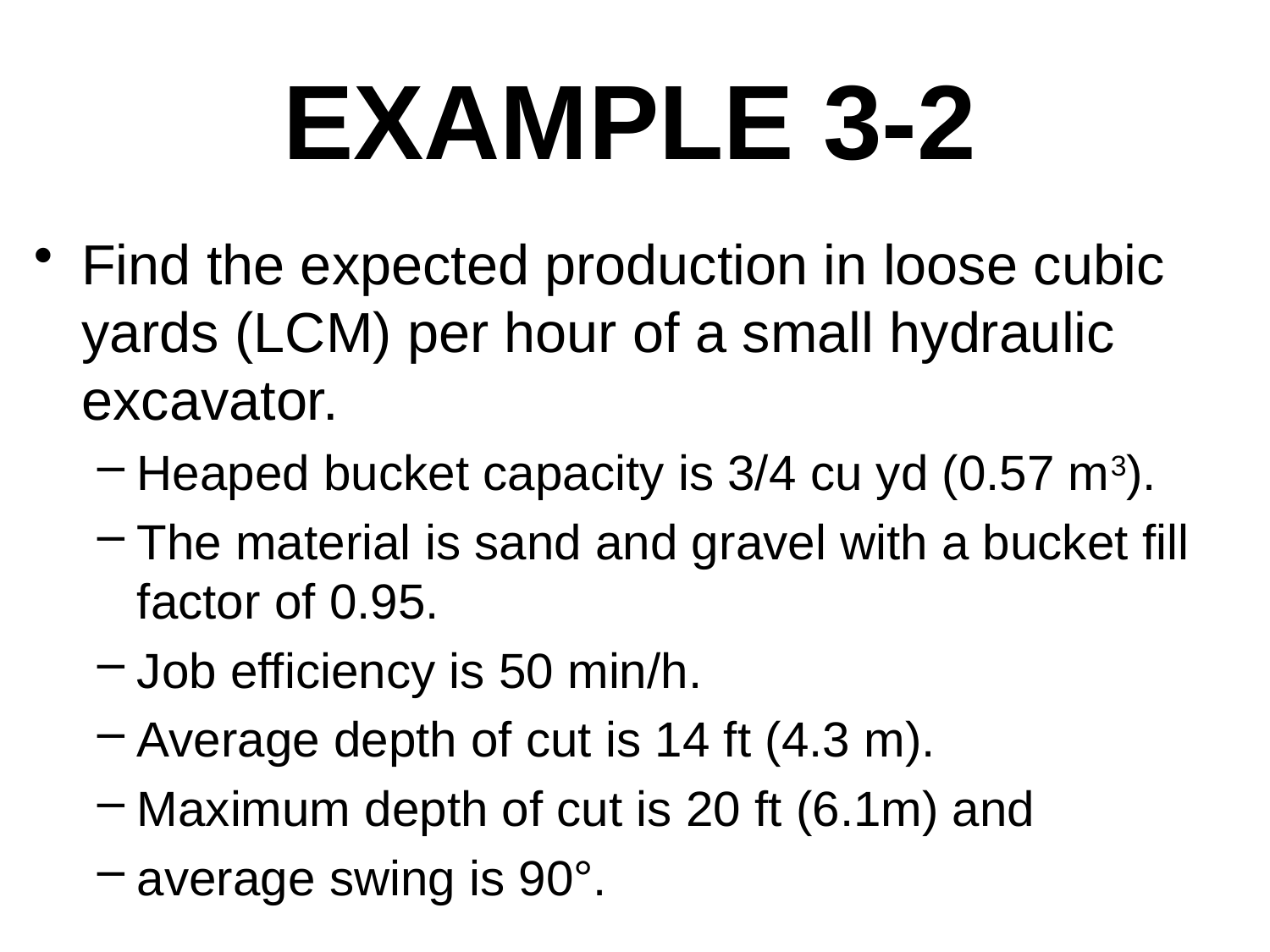

# EXAMPLE 3-2
Find the expected production in loose cubic yards (LCM) per hour of a small hydraulic excavator.
Heaped bucket capacity is 3/4 cu yd (0.57 m3).
The material is sand and gravel with a bucket fill factor of 0.95.
Job efficiency is 50 min/h.
Average depth of cut is 14 ft (4.3 m).
Maximum depth of cut is 20 ft (6.1m) and
average swing is 90°.